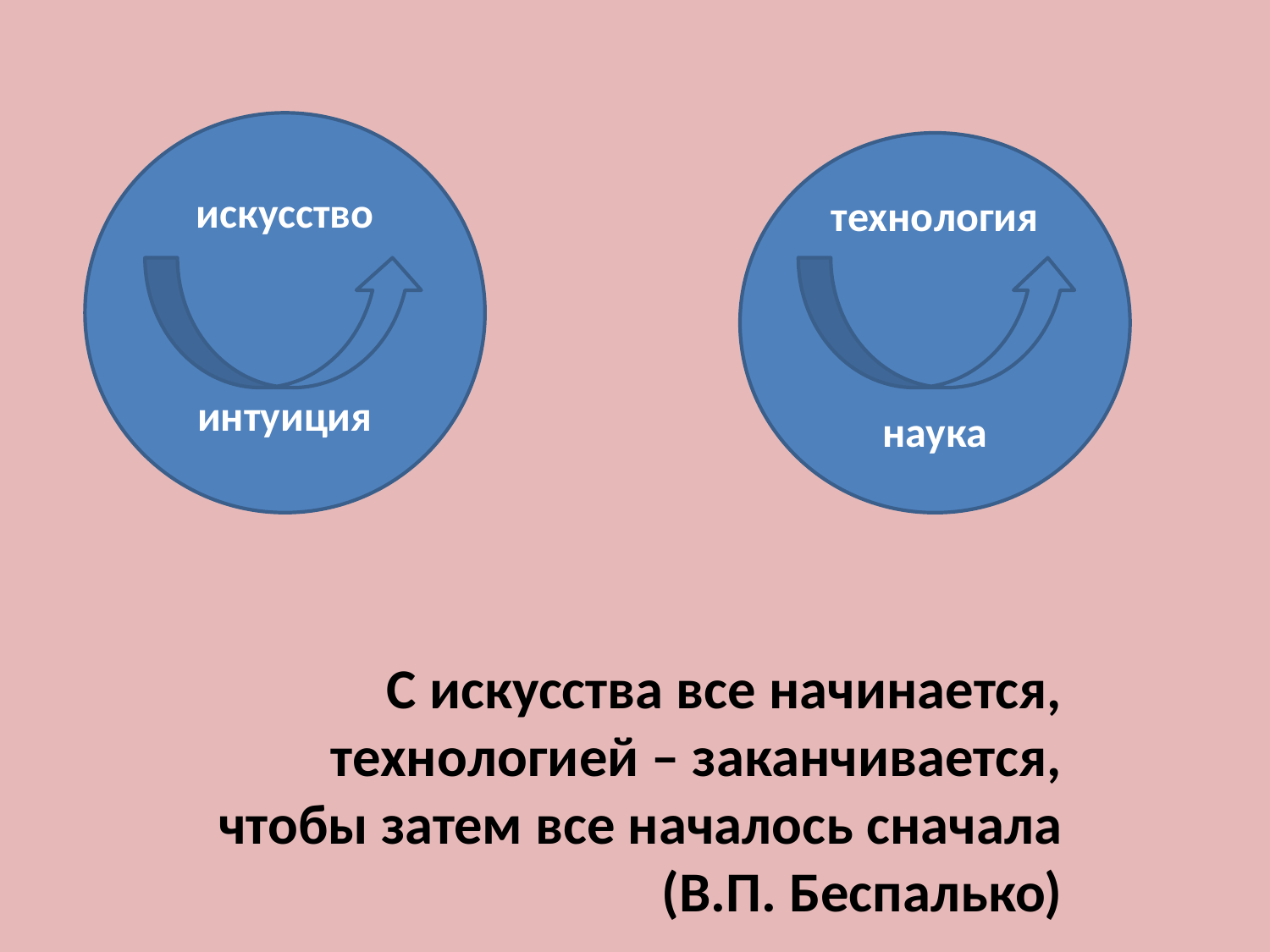

искусство

интуиция
технология

наука

С искусства все начинается, технологией – заканчивается, чтобы затем все началось сначала (В.П. Беспалько)